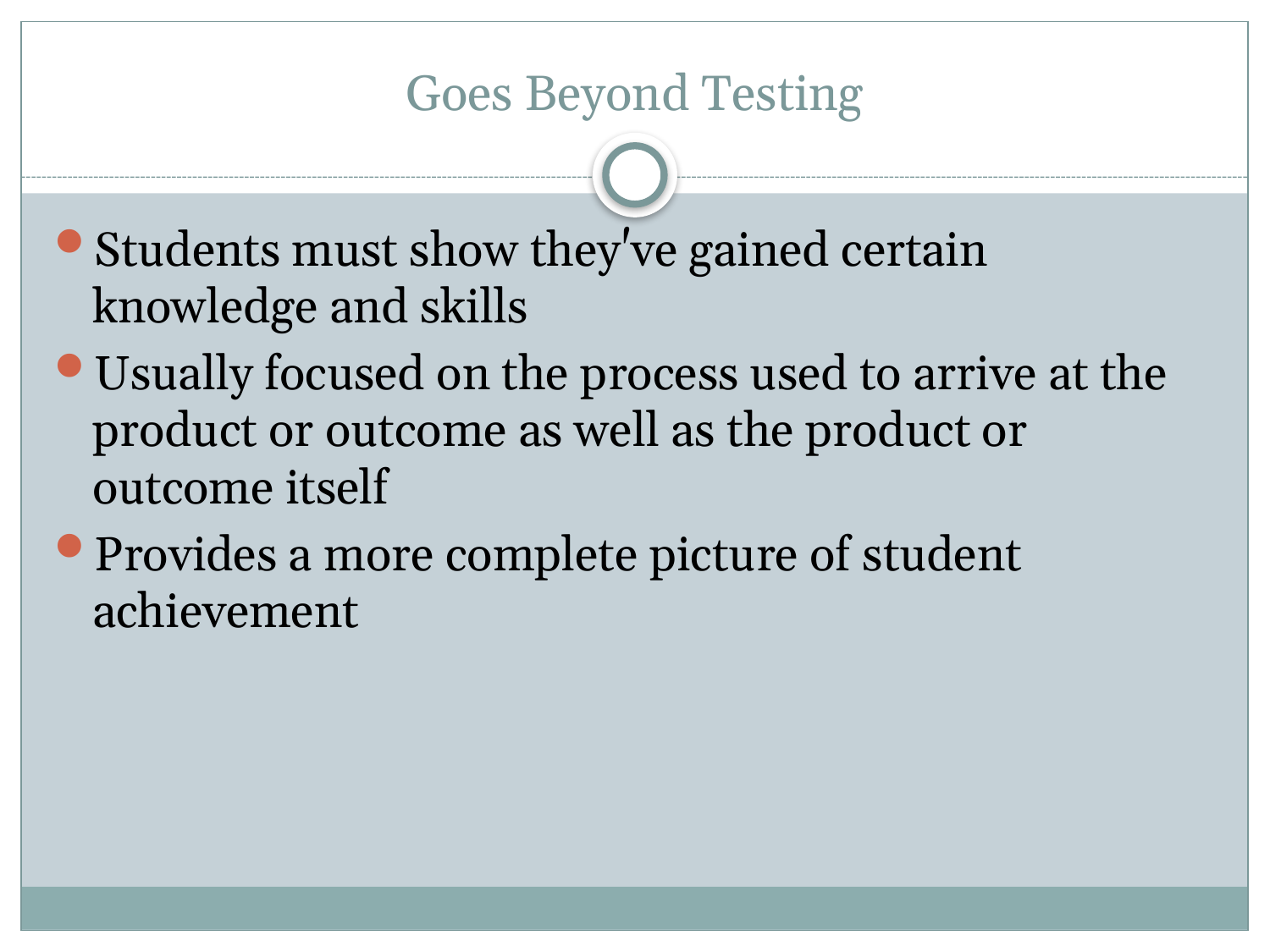

# Goes Beyond Testing
Students must show they've gained certain knowledge and skills
Usually focused on the process used to arrive at the product or outcome as well as the product or outcome itself
Provides a more complete picture of student achievement